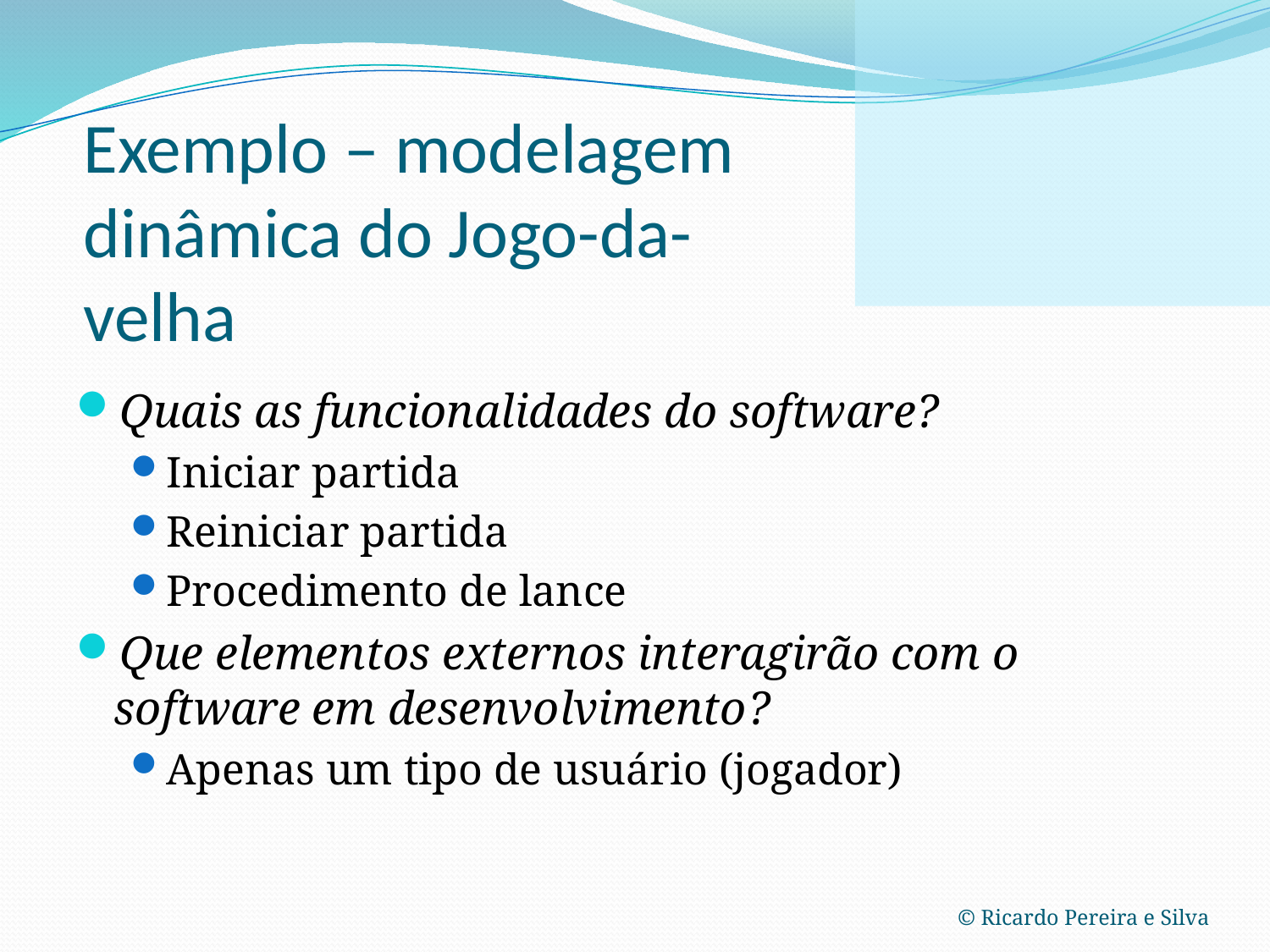

# Exemplo – modelagem dinâmica do Jogo-da-velha
Quais as funcionalidades do software?
Iniciar partida
Reiniciar partida
Procedimento de lance
Que elementos externos interagirão com o software em desenvolvimento?
Apenas um tipo de usuário (jogador)
© Ricardo Pereira e Silva